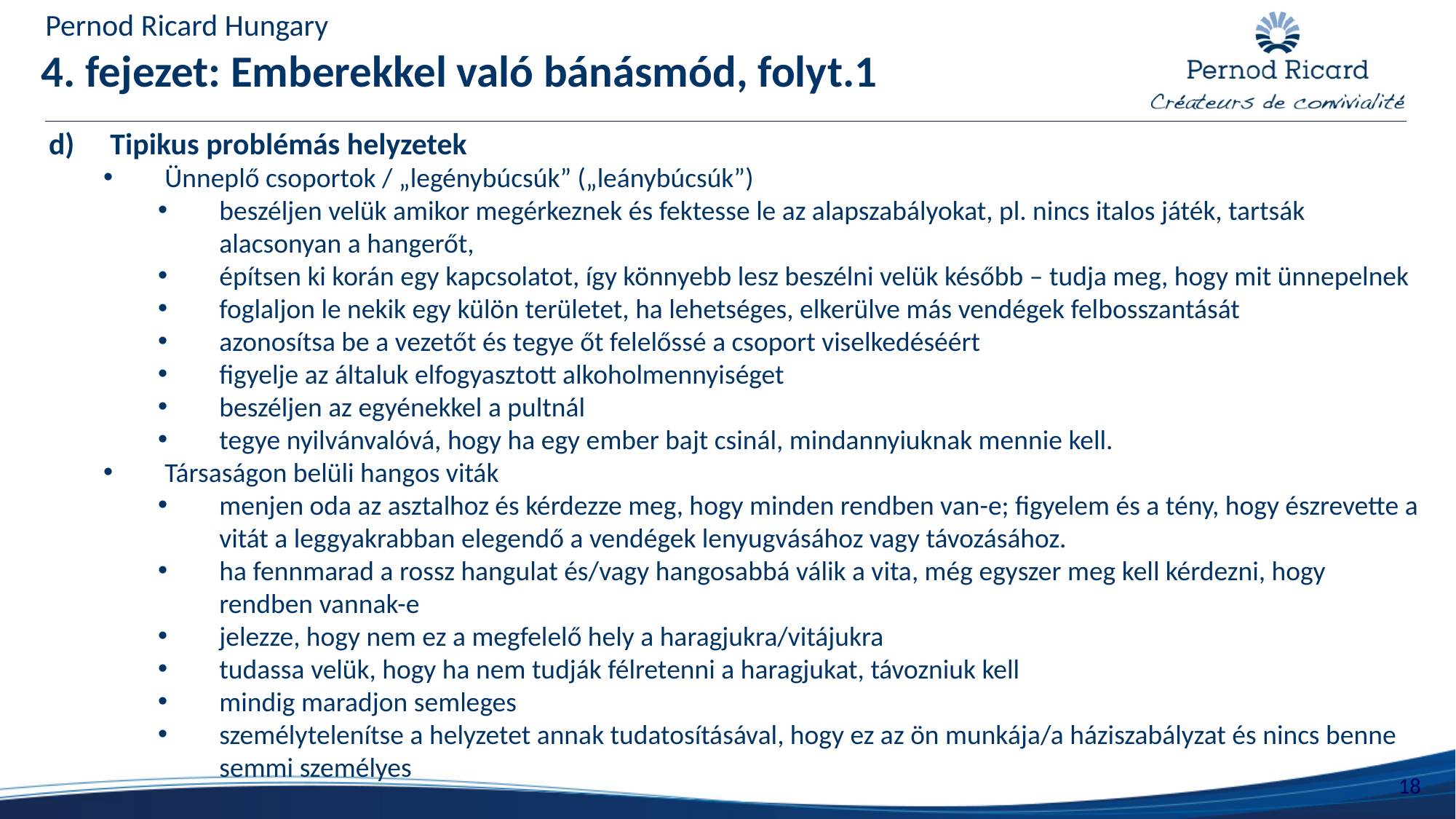

Pernod Ricard Hungary
# 4. fejezet: Emberekkel való bánásmód, folyt.1
Tipikus problémás helyzetek
Ünneplő csoportok / „legénybúcsúk” („leánybúcsúk”)
beszéljen velük amikor megérkeznek és fektesse le az alapszabályokat, pl. nincs italos játék, tartsák alacsonyan a hangerőt,
építsen ki korán egy kapcsolatot, így könnyebb lesz beszélni velük később – tudja meg, hogy mit ünnepelnek
foglaljon le nekik egy külön területet, ha lehetséges, elkerülve más vendégek felbosszantását
azonosítsa be a vezetőt és tegye őt felelőssé a csoport viselkedéséért
figyelje az általuk elfogyasztott alkoholmennyiséget
beszéljen az egyénekkel a pultnál
tegye nyilvánvalóvá, hogy ha egy ember bajt csinál, mindannyiuknak mennie kell.
Társaságon belüli hangos viták
menjen oda az asztalhoz és kérdezze meg, hogy minden rendben van-e; figyelem és a tény, hogy észrevette a vitát a leggyakrabban elegendő a vendégek lenyugvásához vagy távozásához.
ha fennmarad a rossz hangulat és/vagy hangosabbá válik a vita, még egyszer meg kell kérdezni, hogy rendben vannak-e
jelezze, hogy nem ez a megfelelő hely a haragjukra/vitájukra
tudassa velük, hogy ha nem tudják félretenni a haragjukat, távozniuk kell
mindig maradjon semleges
személytelenítse a helyzetet annak tudatosításával, hogy ez az ön munkája/a háziszabályzat és nincs benne semmi személyes
18
18